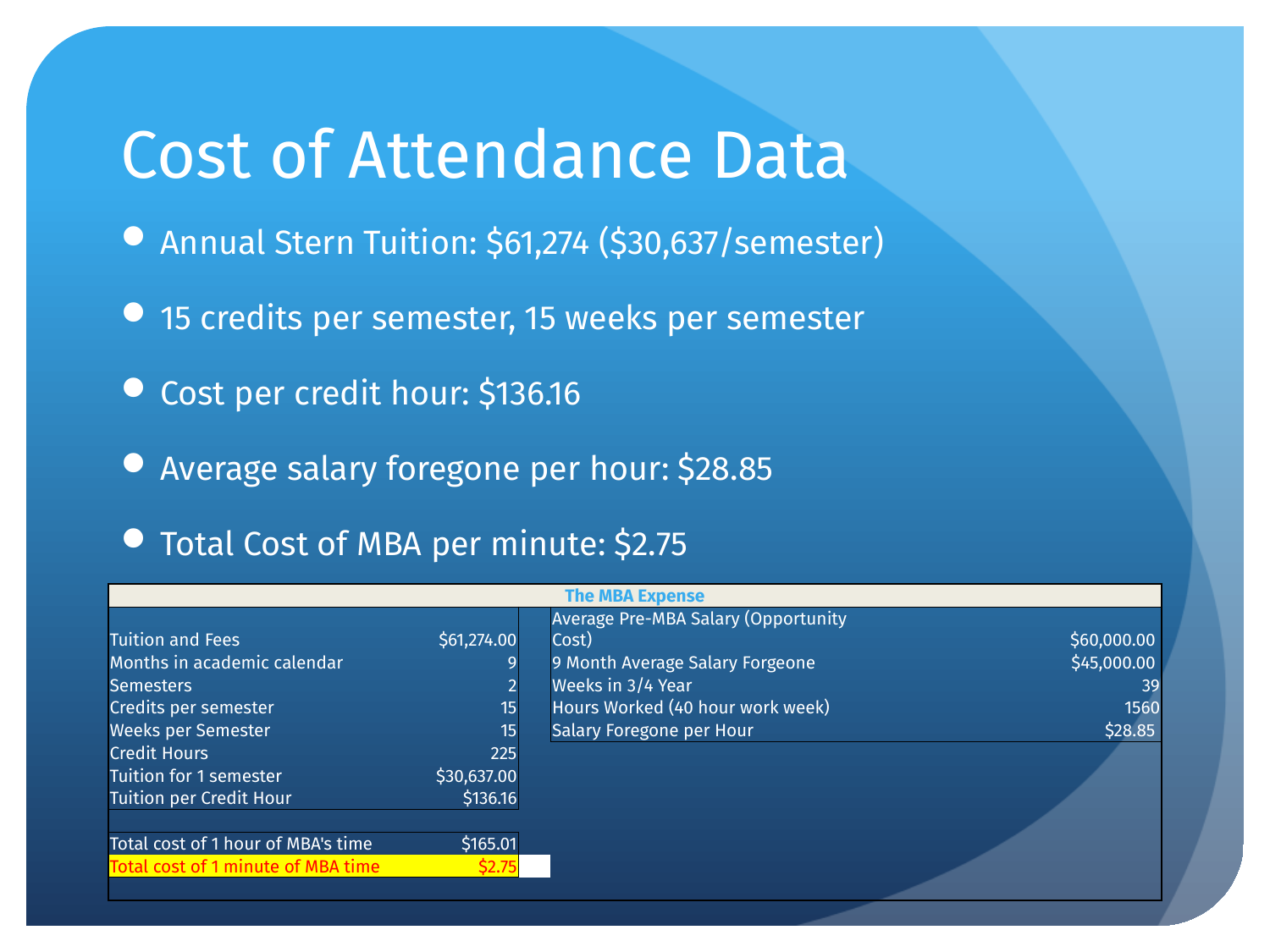

# Cost of Attendance Data
Annual Stern Tuition: $61,274 ($30,637/semester)
15 credits per semester, 15 weeks per semester
Cost per credit hour: $136.16
Average salary foregone per hour: $28.85
Total Cost of MBA per minute: $2.75
| The MBA Expense |  |  |  |  |
| --- | --- | --- | --- | --- |
| Tuition and Fees | $61,274.00 |  | Average Pre-MBA Salary (Opportunity Cost) | $60,000.00 |
| Months in academic calendar | 9 |  | 9 Month Average Salary Forgeone | $45,000.00 |
| Semesters | 2 |  | Weeks in 3/4 Year | 39 |
| Credits per semester | 15 |  | Hours Worked (40 hour work week) | 1560 |
| Weeks per Semester | 15 |  | Salary Foregone per Hour | $28.85 |
| Credit Hours | 225 |  |  |  |
| Tuition for 1 semester | $30,637.00 |  |  |  |
| Tuition per Credit Hour | $136.16 |  |  |  |
|  |  |  |  |  |
| Total cost of 1 hour of MBA's time | $165.01 |  |  |  |
| Total cost of 1 minute of MBA time | $2.75 |  |  |  |
|  |  |  |  |  |